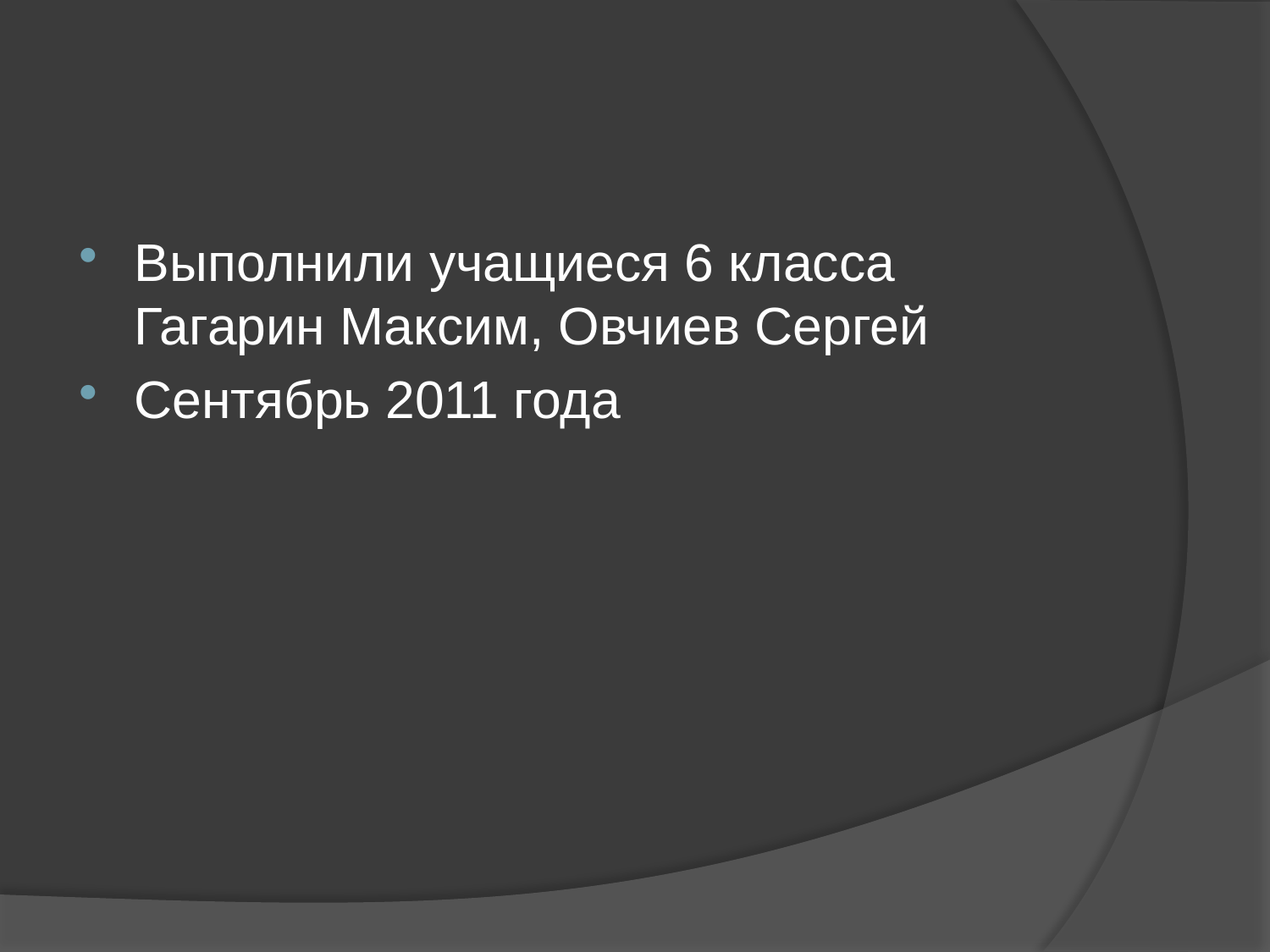

#
Выполнили учащиеся 6 класса Гагарин Максим, Овчиев Сергей
Сентябрь 2011 года